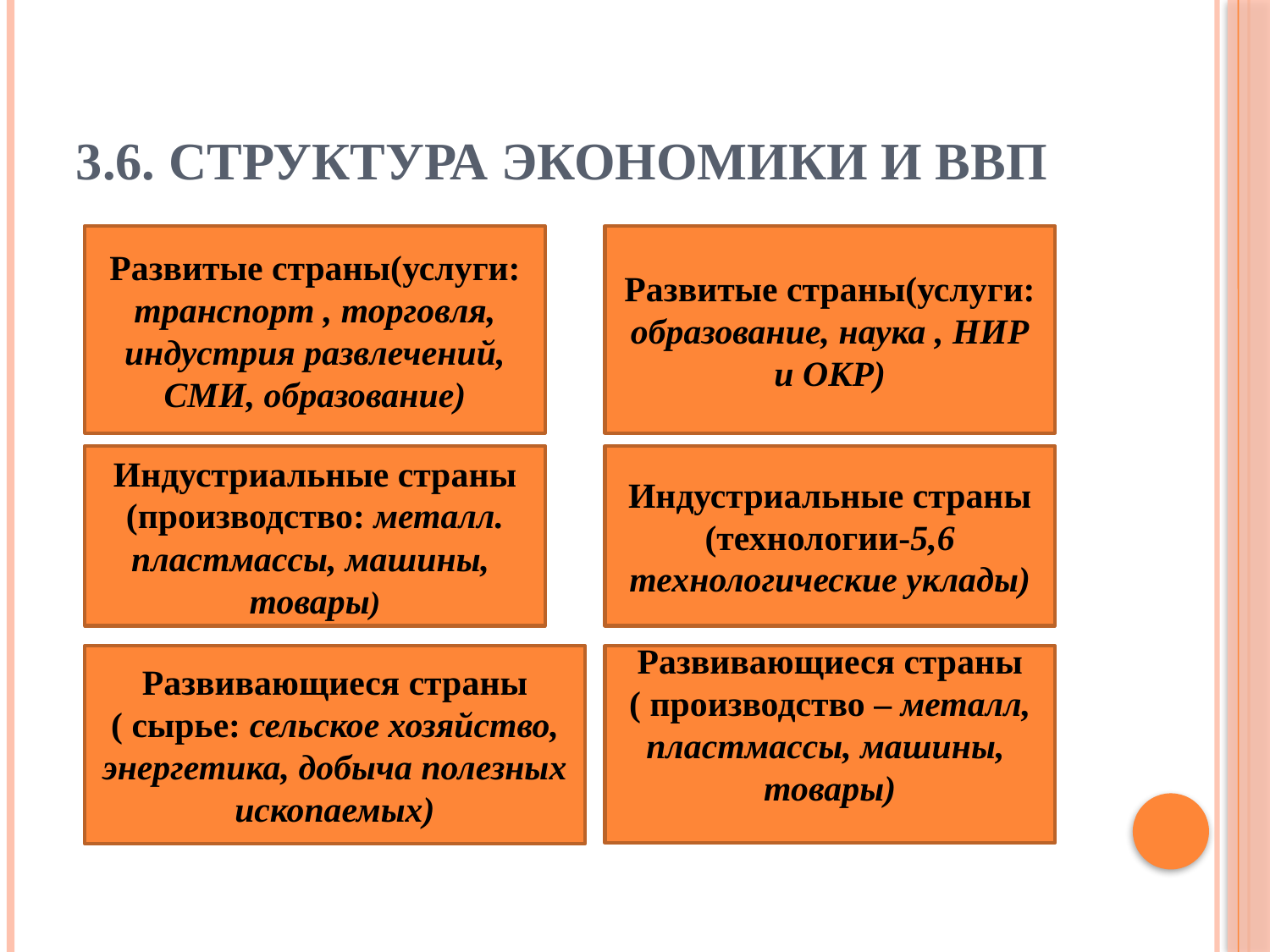

# 3.6. Структура экономики и ВВП

Развитые страны(услуги: транспорт , торговля,
индустрия развлечений, СМИ, образование)
Развитые страны(услуги: образование, наука , НИР и ОКР)
Индустриальные страны
(производство: металл. пластмассы, машины,  товары)
Индустриальные страны
(технологии-5,6 технологические уклады)
Развивающиеся страны
( сырье: сельское хозяйство, энергетика, добыча полезных ископаемых)
Развивающиеся страны
( производство – металл, пластмассы, машины,  товары)